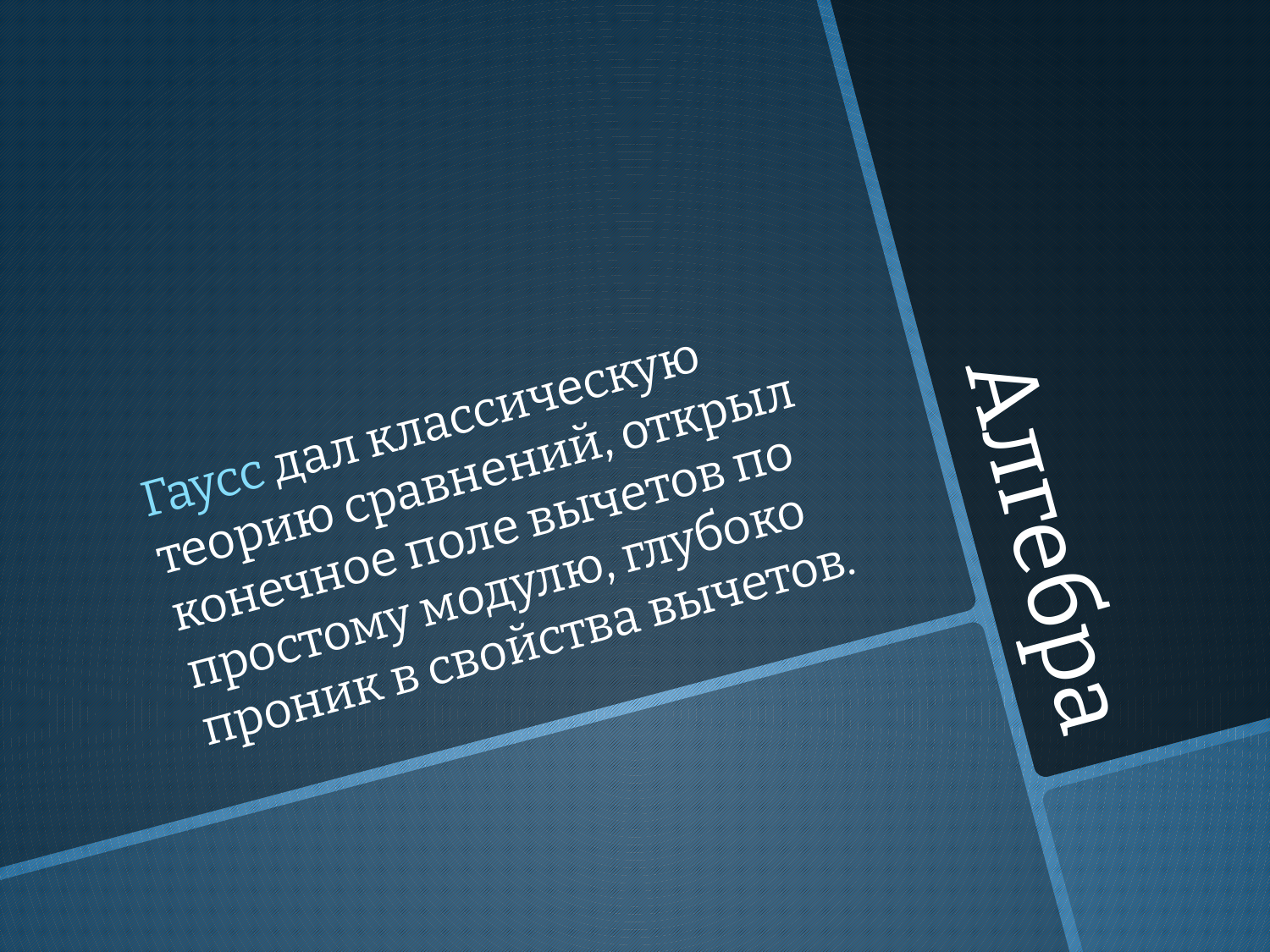

Гаусс дал классическую теорию сравнений, открыл конечное поле вычетов по простому модулю, глубоко проник в свойства вычетов.
# Алгебра